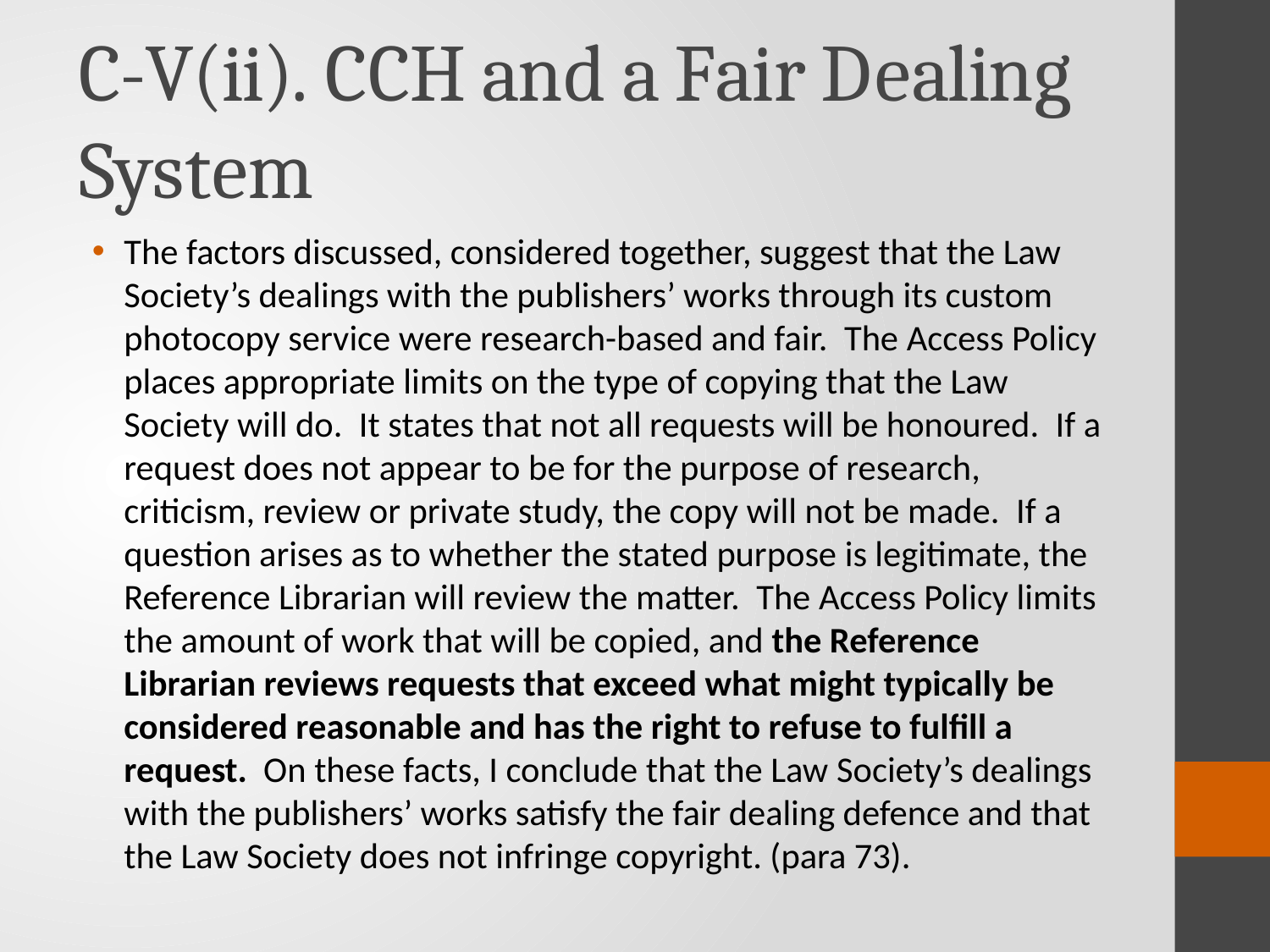

# C-V(ii). CCH and a Fair Dealing System
The factors discussed, considered together, suggest that the Law Society’s dealings with the publishers’ works through its custom photocopy service were research-based and fair.  The Access Policy places appropriate limits on the type of copying that the Law Society will do.  It states that not all requests will be honoured.  If a request does not appear to be for the purpose of research, criticism, review or private study, the copy will not be made.  If a question arises as to whether the stated purpose is legitimate, the Reference Librarian will review the matter.  The Access Policy limits the amount of work that will be copied, and the Reference Librarian reviews requests that exceed what might typically be considered reasonable and has the right to refuse to fulfill a request.  On these facts, I conclude that the Law Society’s dealings with the publishers’ works satisfy the fair dealing defence and that the Law Society does not infringe copyright. (para 73).